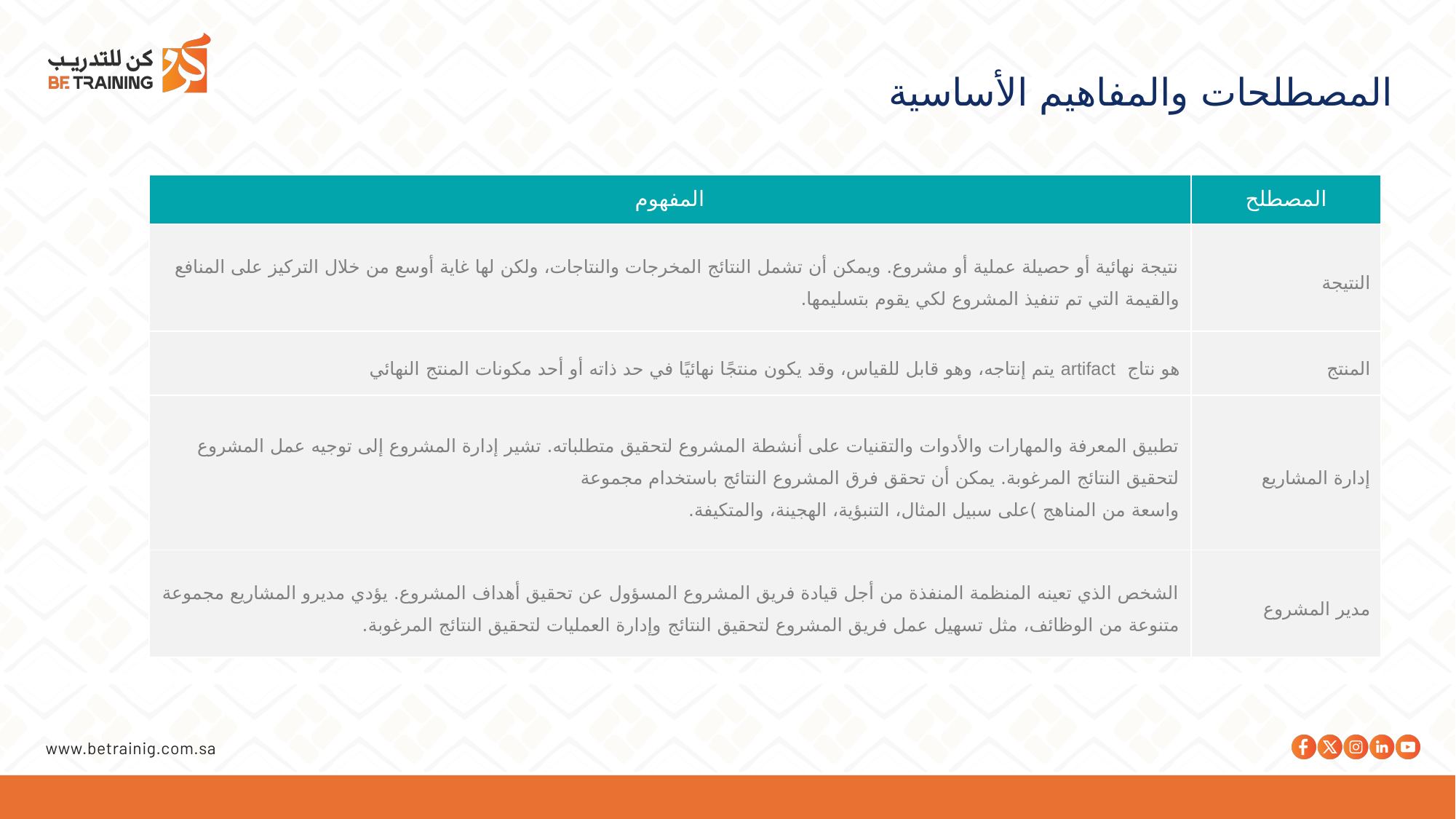

المصطلحات والمفاهيم الأساسية
| المفهوم | المصطلح |
| --- | --- |
| نتيجة نهائية أو حصيلة عملية أو مشروع. ويمكن أن تشمل النتائج المخرجات والنتاجات، ولكن لها غاية أوسع من خلال التركيز على المنافع والقيمة التي تم تنفيذ المشروع لكي يقوم بتسليمها. | النتيجة |
| هو نتاج artifact يتم إنتاجه، وهو قابل للقياس، وقد يكون منتجًا نهائيًا في حد ذاته أو أحد مكونات المنتج النهائي | المنتج |
| تطبيق المعرفة والمهارات والأدوات والتقنيات على أنشطة المشروع لتحقيق متطلباته. تشير إدارة المشروع إلى توجيه عمل المشروع لتحقيق النتائج المرغوبة. يمكن أن تحقق فرق المشروع النتائج باستخدام مجموعة واسعة من المناهج )على سبيل المثال، التنبؤية، الهجينة، والمتكيفة. | إدارة المشاريع |
| الشخص الذي تعينه المنظمة المنفذة من أجل قيادة فريق المشروع المسؤول عن تحقيق أهداف المشروع. يؤدي مديرو المشاريع مجموعة متنوعة من الوظائف، مثل تسهيل عمل فريق المشروع لتحقيق النتائج وإدارة العمليات لتحقيق النتائج المرغوبة. | مدير المشروع |